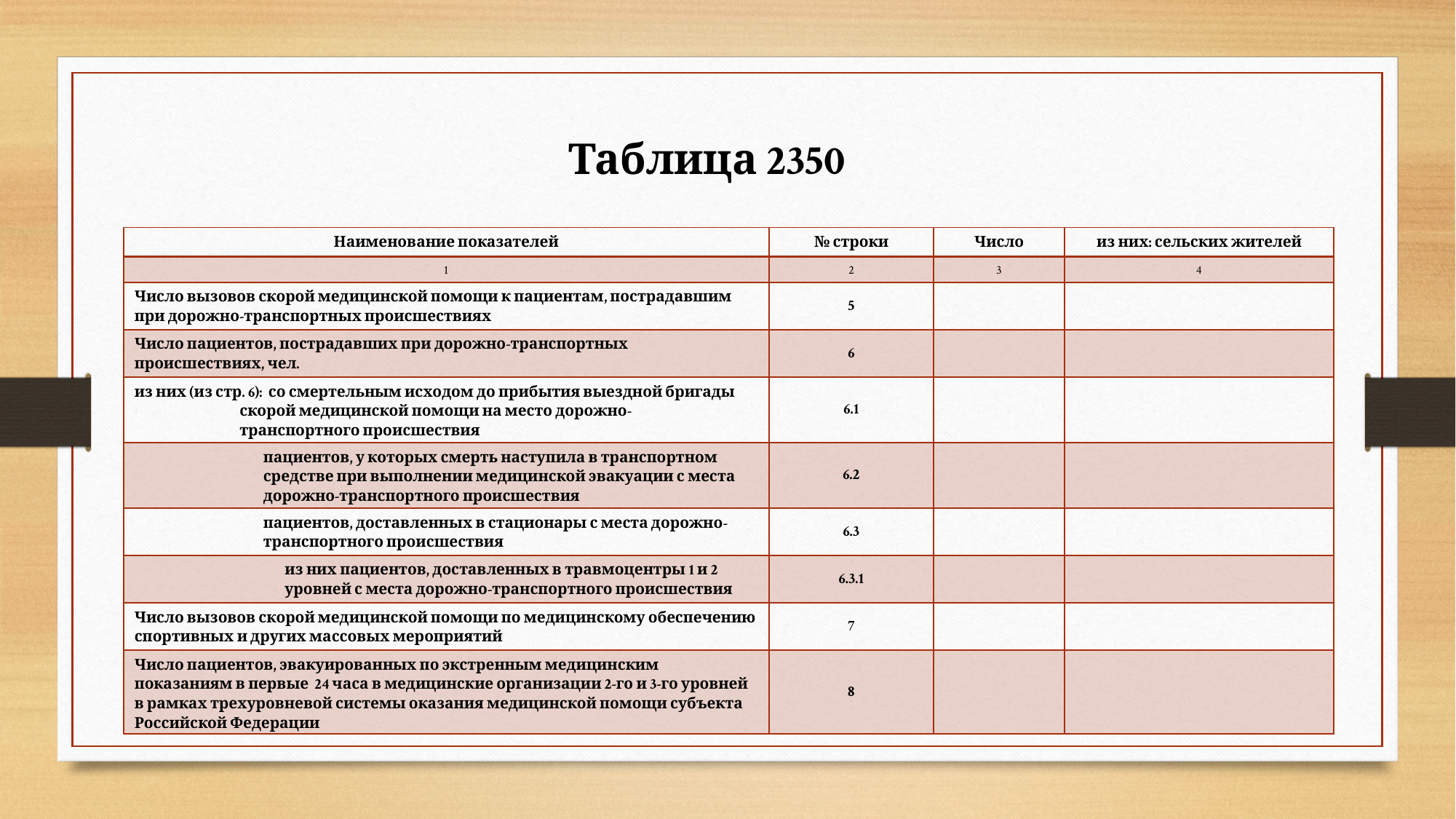

Таблица 2350
| Наименование показателей | № строки | Число | из них: сельских жителей |
| --- | --- | --- | --- |
| 1 | 2 | 3 | 4 |
| Число вызовов скорой медицинской помощи к пациентам, пострадавшим при дорожно-транспортных происшествиях | 5 |  |  |
| Число пациентов, пострадавших при дорожно-транспортных происшествиях, чел. | 6 |  |  |
| из них (из стр. 6): со смертельным исходом до прибытия выездной бригады скорой медицинской помощи на место дорожно- транспортного происшествия | 6.1 |  |  |
| пациентов, у которых смерть наступила в транспортном средстве при выполнении медицинской эвакуации с места дорожно-транспортного происшествия | 6.2 |  |  |
| пациентов, доставленных в стационары с места дорожно-транспортного происшествия | 6.3 |  |  |
| из них пациентов, доставленных в травмоцентры 1 и 2 уровней с места дорожно-транспортного происшествия | 6.3.1 |  |  |
| Число вызовов скорой медицинской помощи по медицинскому обеспечению спортивных и других массовых мероприятий | 7 |  |  |
| Число пациентов, эвакуированных по экстренным медицинским показаниям в первые 24 часа в медицинские организации 2-го и 3-го уровней в рамках трехуровневой системы оказания медицинской помощи субъекта Российской Федерации | 8 |  |  |